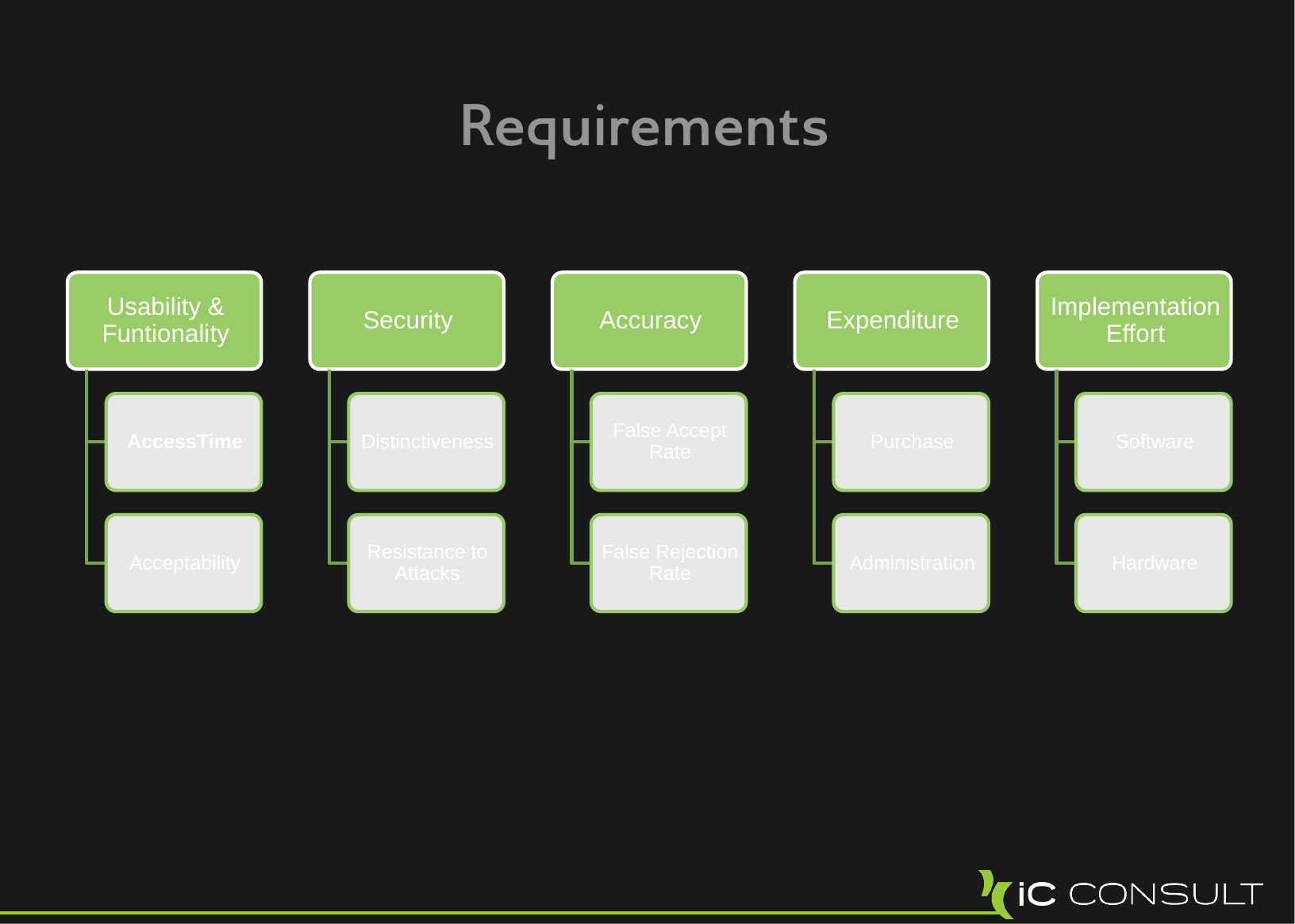

# Requirements
Usability & Funtionality
AccessTime
Acceptability
Security
Distinctiveness
Resistance to Attacks
Accuracy
False Accept Rate
False Rejection Rate
Expenditure
Purchase
Administration
Implementation Effort
Software
Hardware